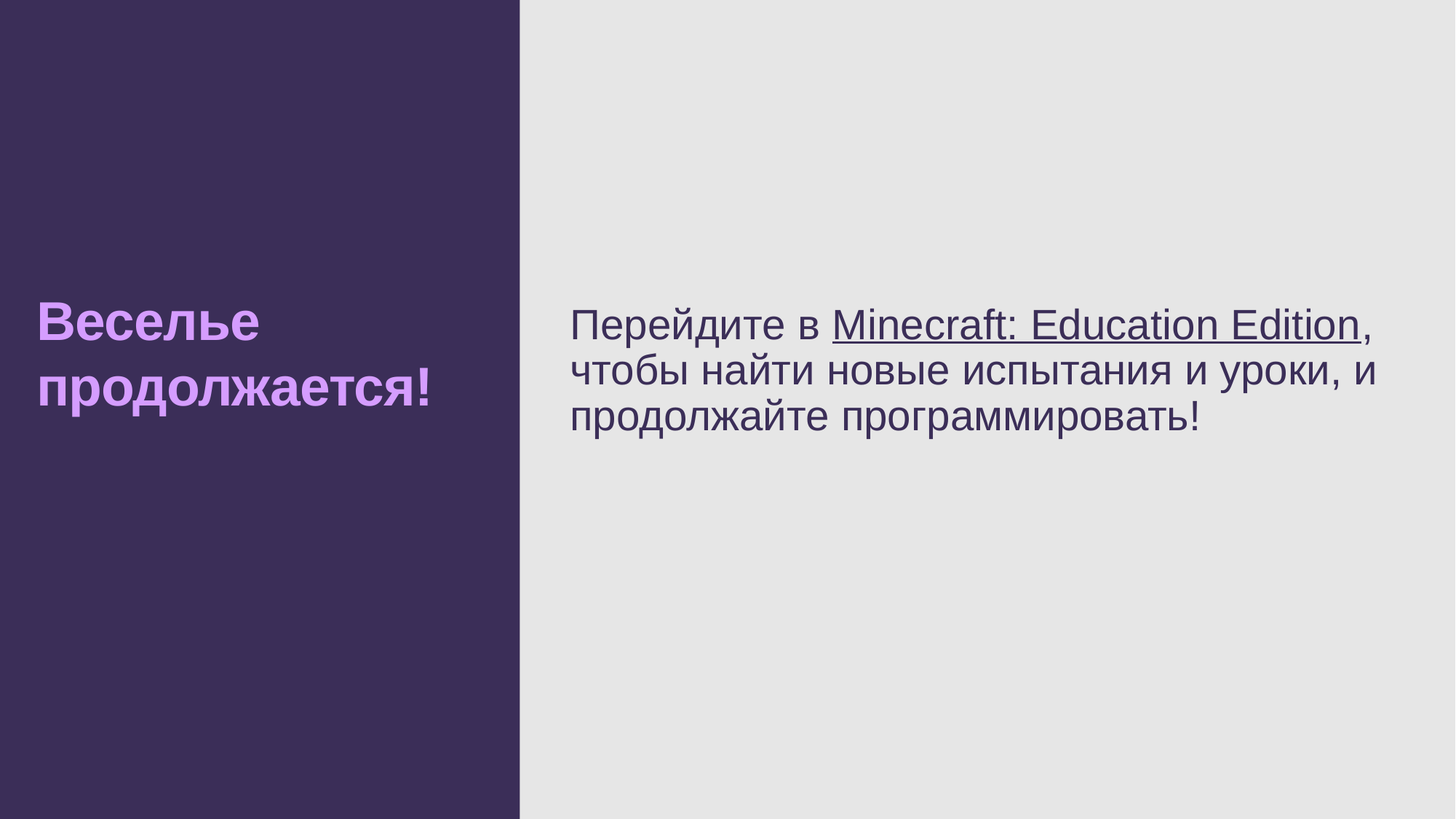

Перейдите в Minecraft: Education Edition, чтобы найти новые испытания и уроки, и продолжайте программировать!

# Веселье продолжается!